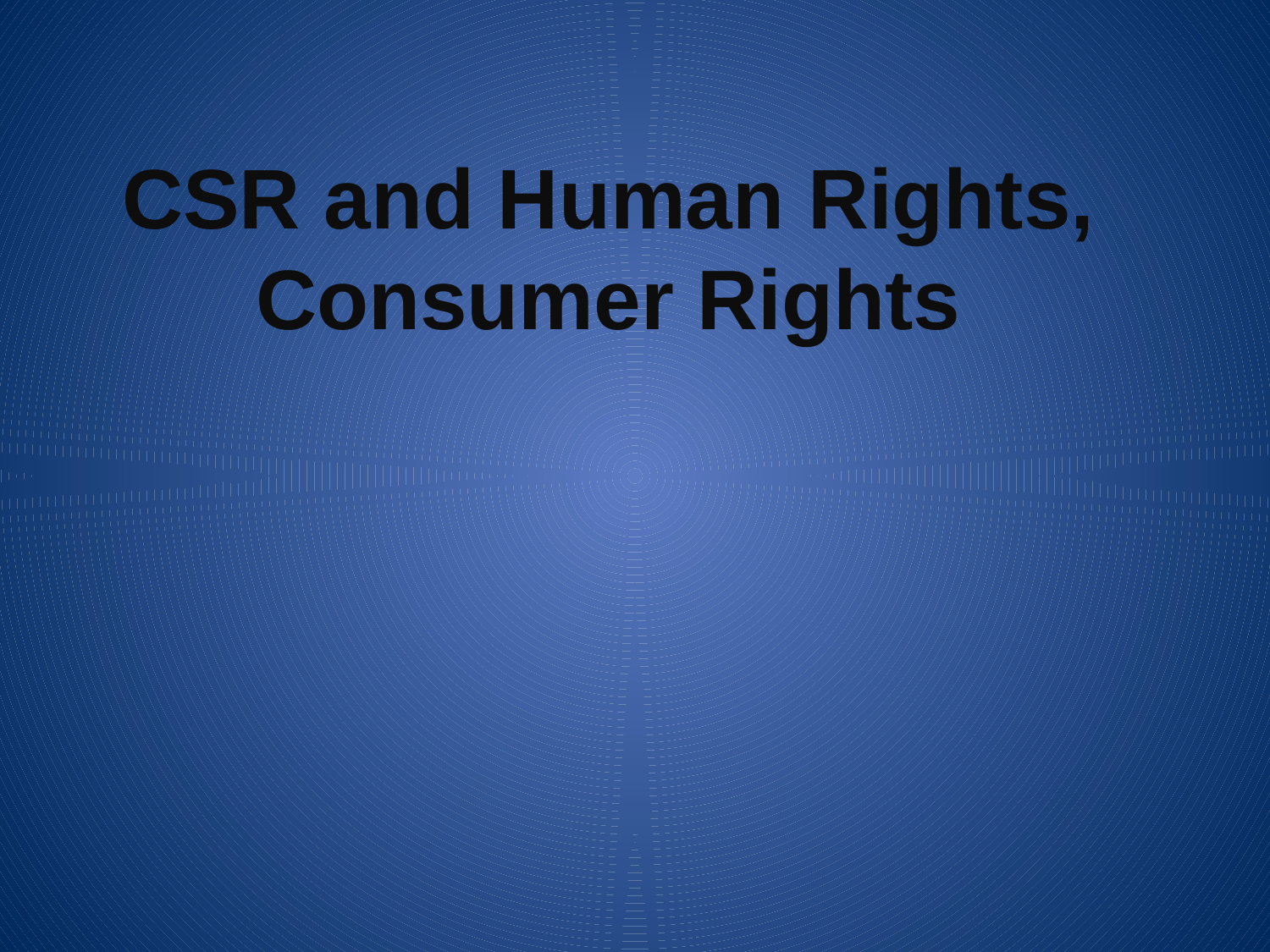

# CSR and Human Rights, Consumer Rights